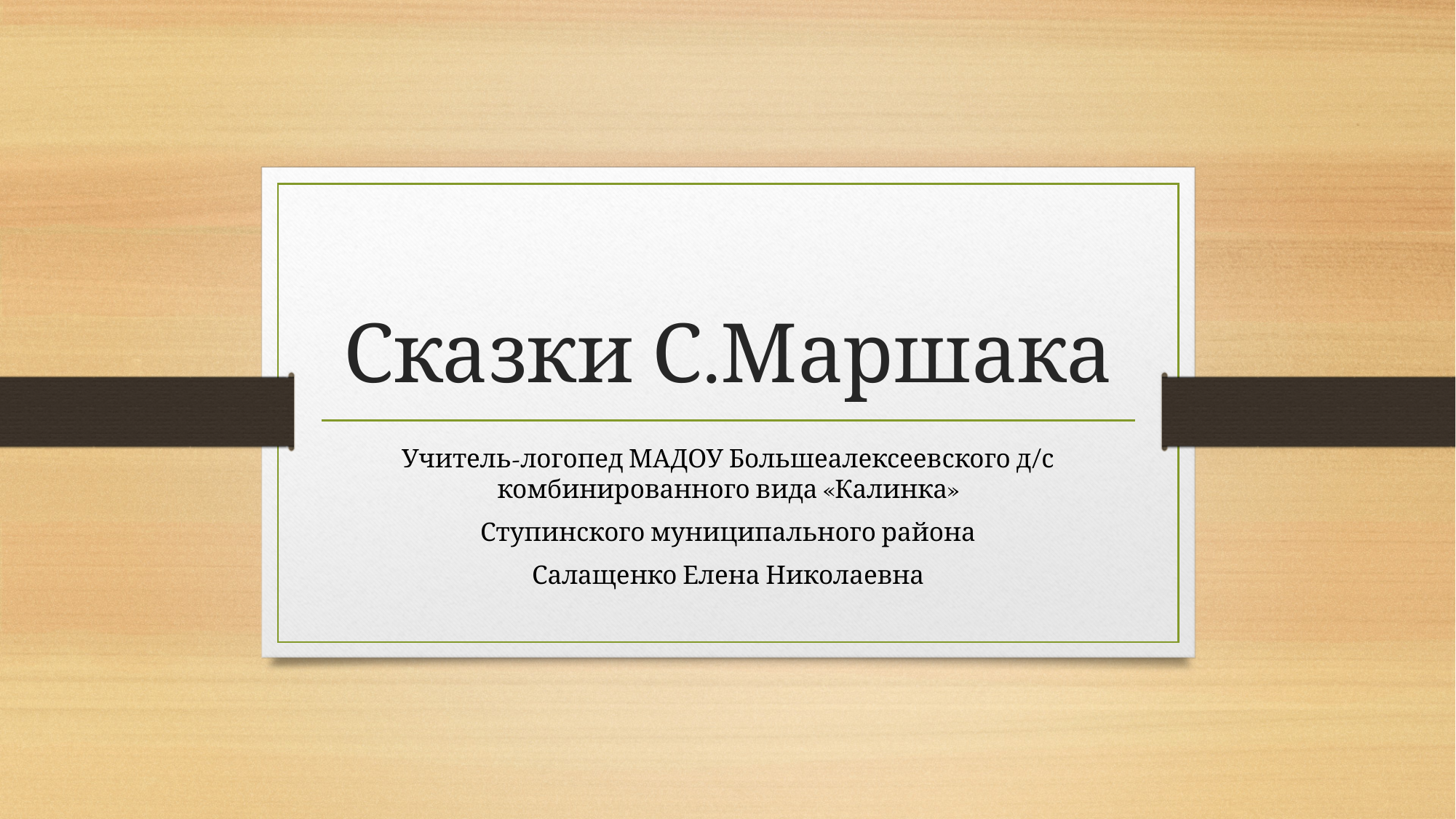

# Сказки С.Маршака
Учитель-логопед МАДОУ Большеалексеевского д/с комбинированного вида «Калинка»
Ступинского муниципального района
Салащенко Елена Николаевна